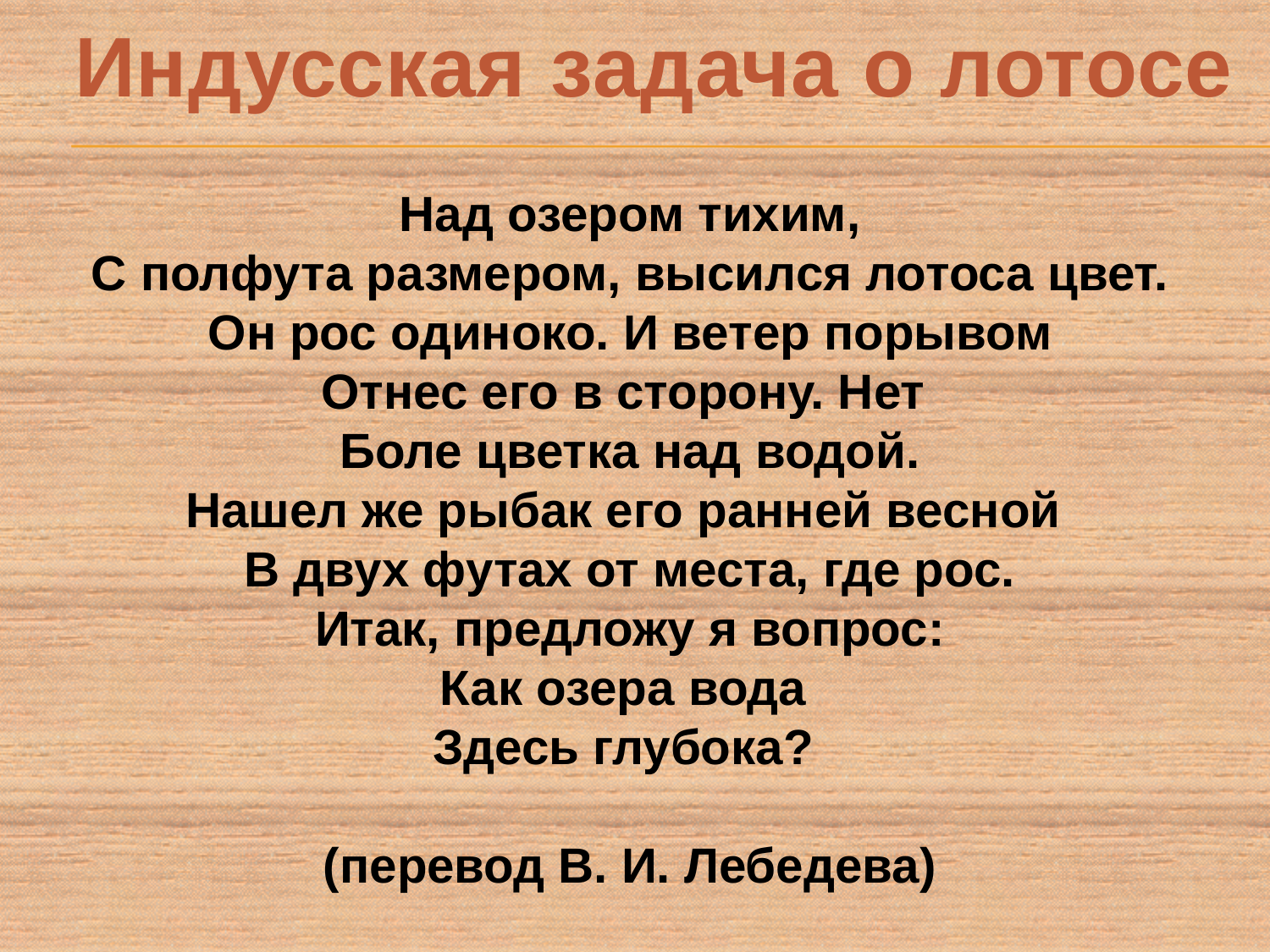

Индусская задача о лотосе
Над озером тихим,
С полфута размером, высился лотоса цвет.
Он рос одиноко. И ветер порывом
Отнес его в сторону. Нет
Боле цветка над водой.
Нашел же рыбак его ранней весной
В двух футах от места, где рос.
Итак, предложу я вопрос:
Как озера вода
Здесь глубока?

(перевод В. И. Лебедева)